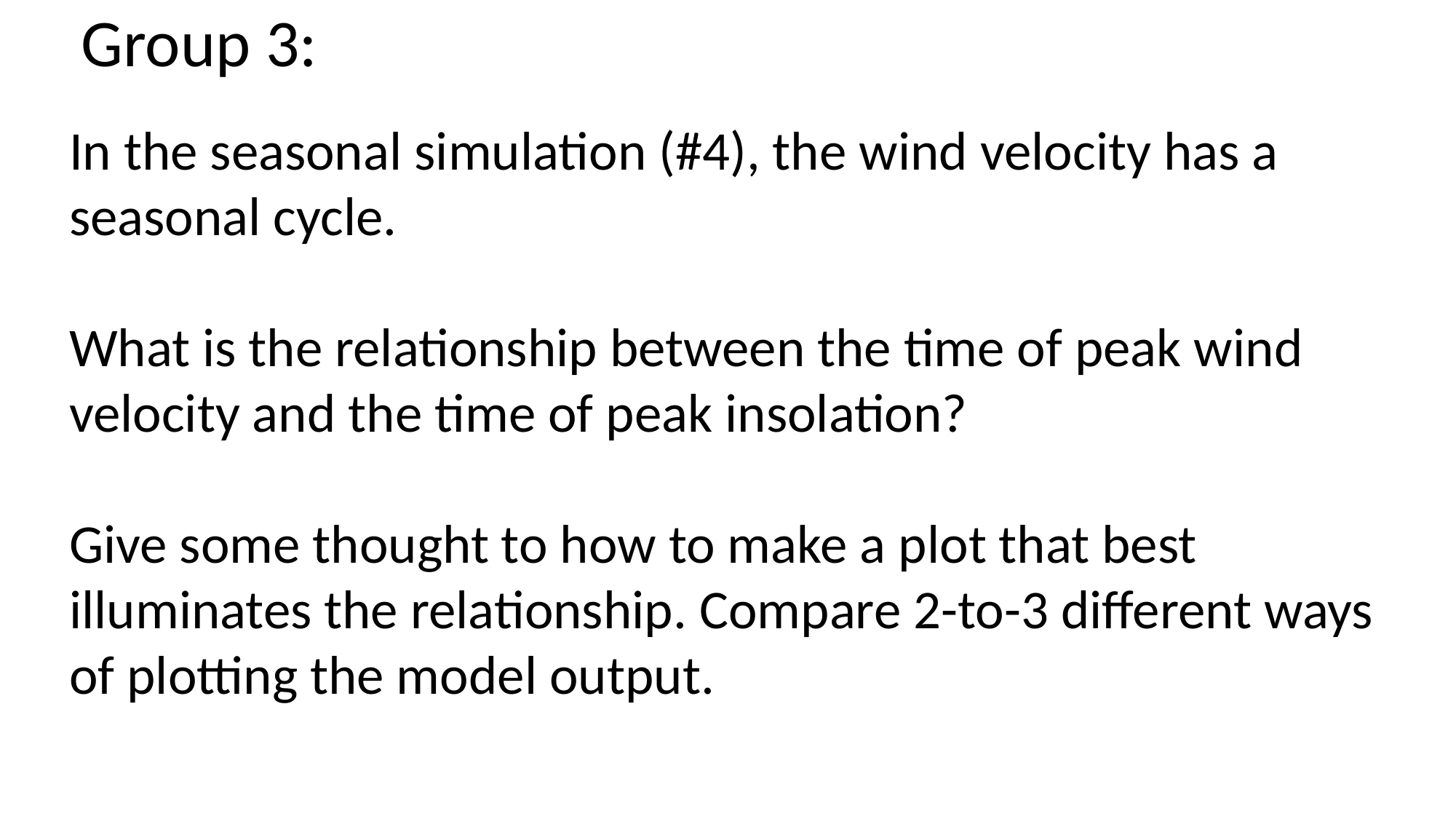

# Group 3:
In the seasonal simulation (#4), the wind velocity has a seasonal cycle.

What is the relationship between the time of peak wind velocity and the time of peak insolation?

Give some thought to how to make a plot that best illuminates the relationship. Compare 2-to-3 different ways of plotting the model output.